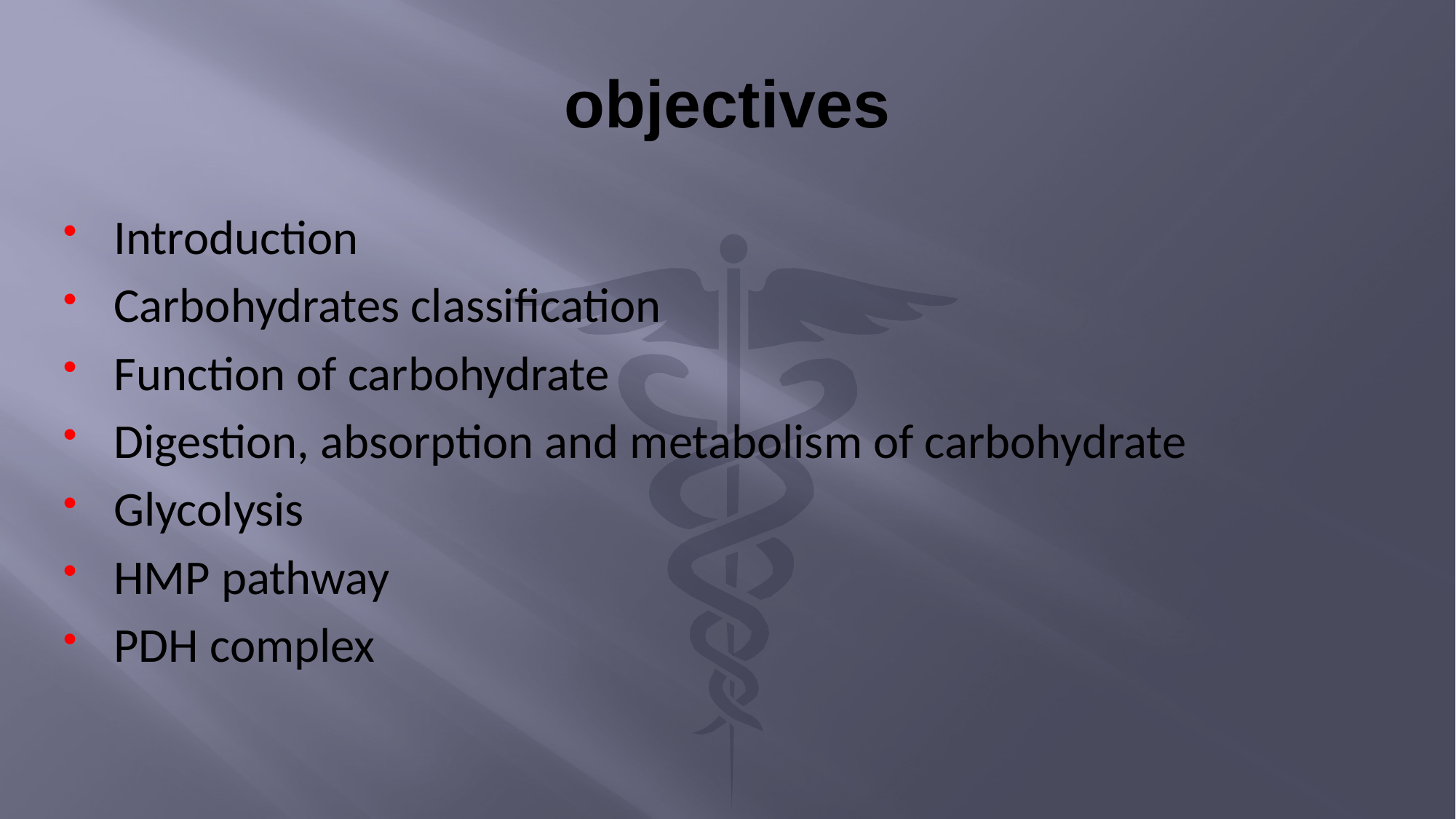

# objectives
Introduction
Carbohydrates classification
Function of carbohydrate
Digestion, absorption and metabolism of carbohydrate
Glycolysis
HMP pathway
PDH complex